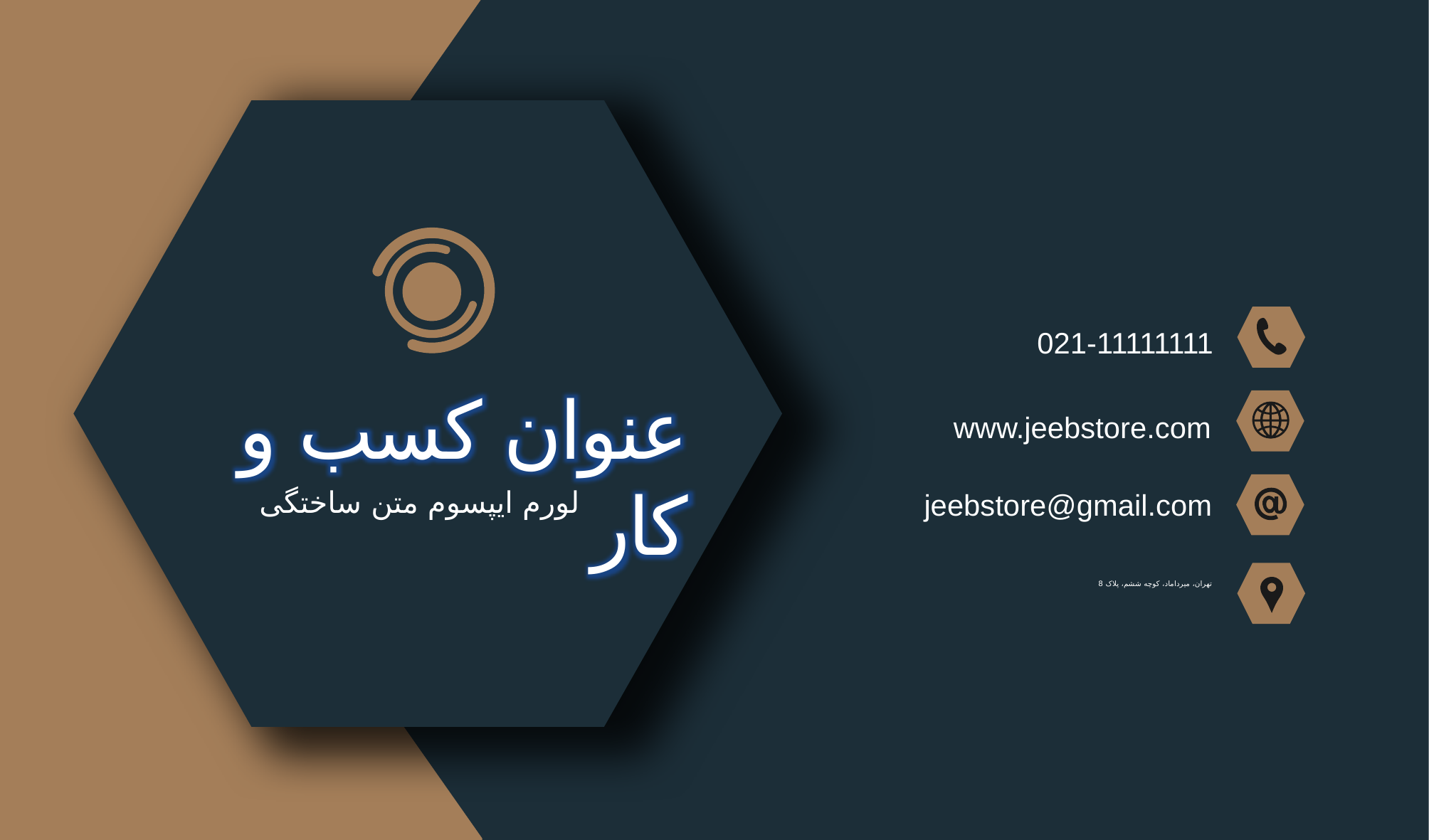

021-11111111
عنوان کسب و کار

www.jeebstore.com

لورم ایپسوم متن ساختگی
jeebstore@gmail.com

تهران، میرداماد، کوچه ششم، پلاک 8